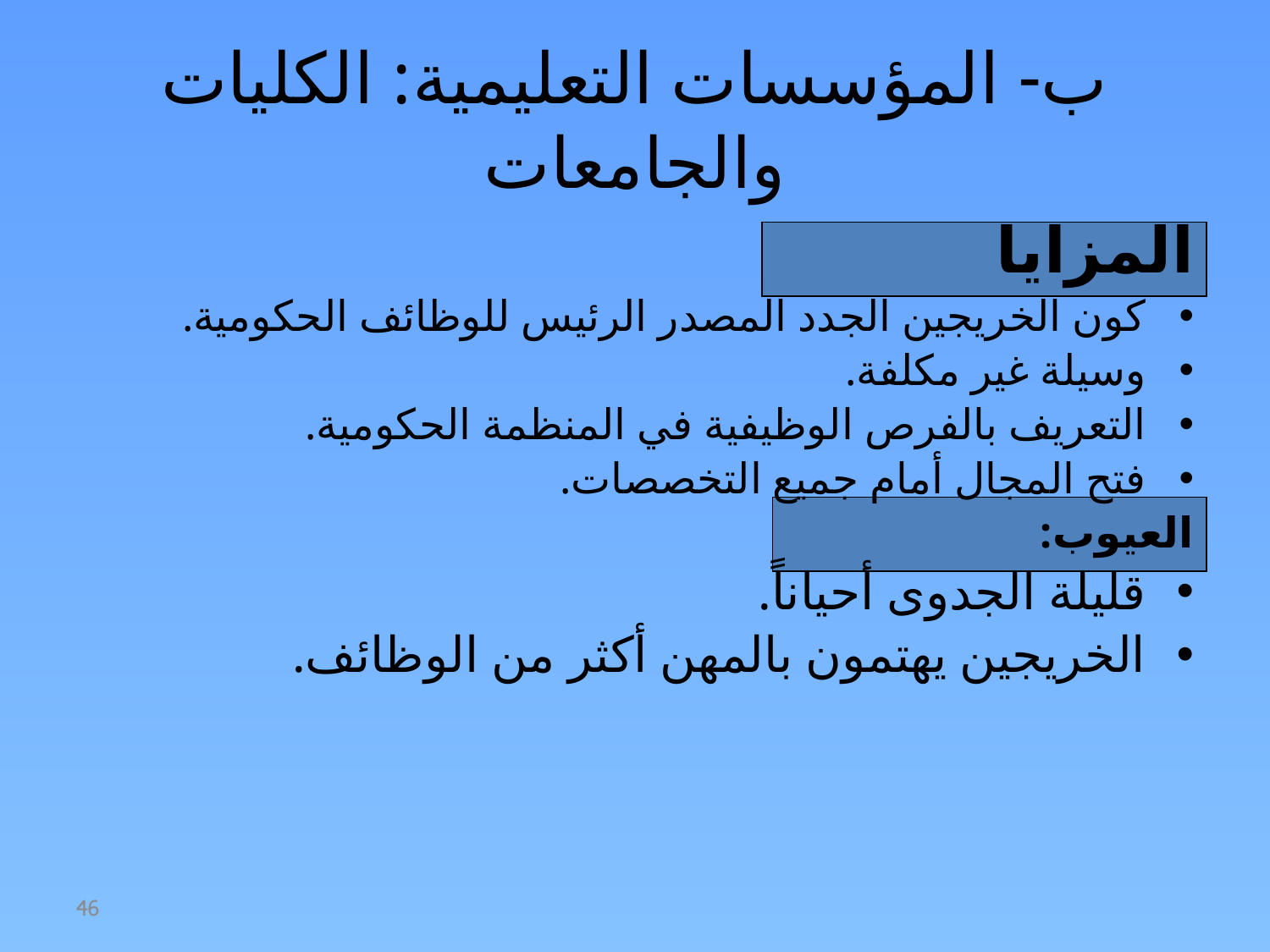

# ب- المؤسسات التعليمية: الكليات والجامعات
المزايا
كون الخريجين الجدد المصدر الرئيس للوظائف الحكومية.
وسيلة غير مكلفة.
التعريف بالفرص الوظيفية في المنظمة الحكومية.
فتح المجال أمام جميع التخصصات.
العيوب:
قليلة الجدوى أحياناً.
الخريجين يهتمون بالمهن أكثر من الوظائف.

46